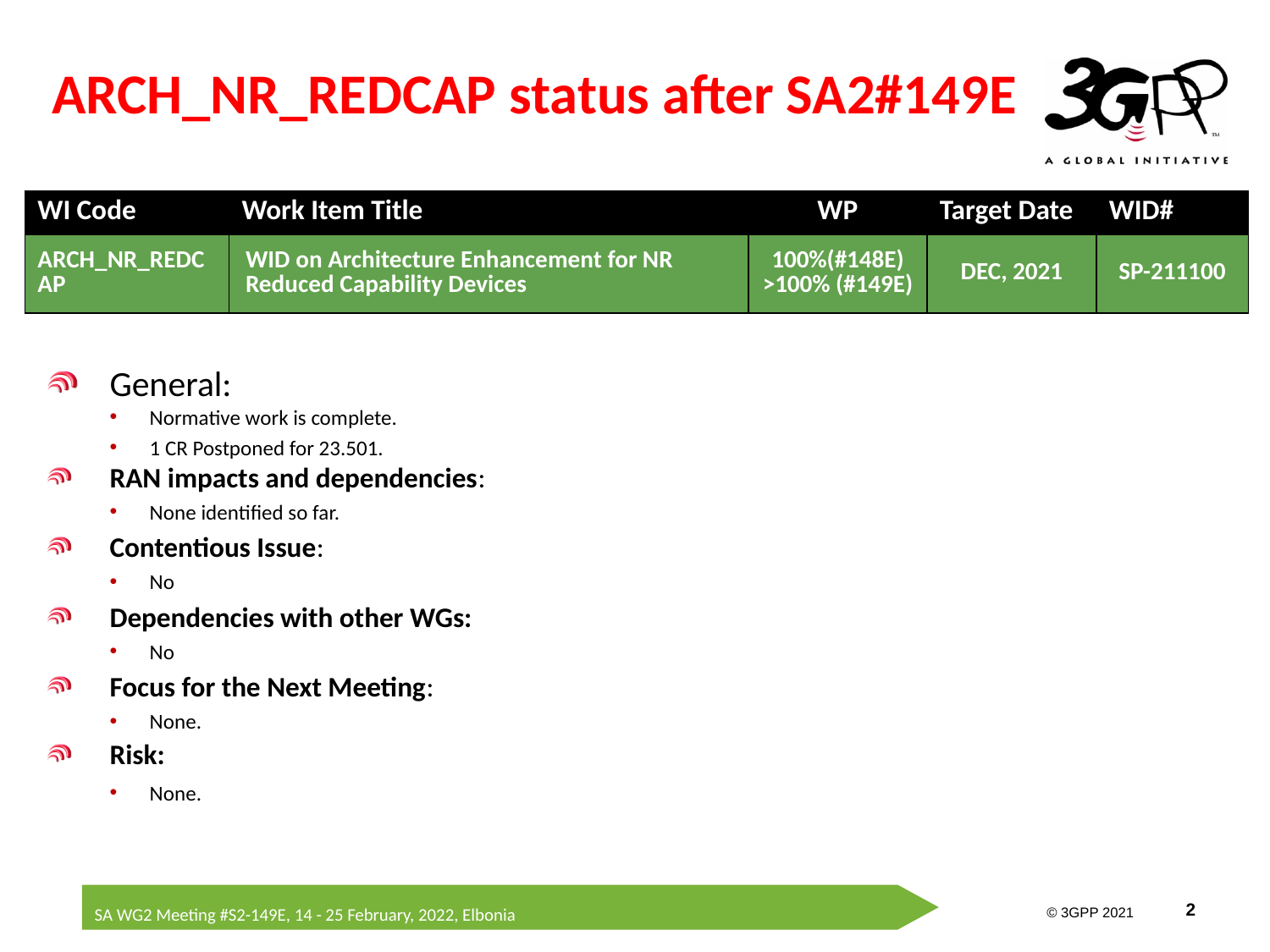

# ARCH_NR_REDCAP status after SA2#149E
| WI Code | Work Item Title | WP | Target Date | WID# |
| --- | --- | --- | --- | --- |
| ARCH\_NR\_REDCAP | WID on Architecture Enhancement for NR Reduced Capability Devices | 100%(#148E) >100% (#149E) | DEC, 2021 | SP-211100 |
General:
Normative work is complete.
1 CR Postponed for 23.501.
RAN impacts and dependencies:
None identified so far.
Contentious Issue:
No
Dependencies with other WGs:
No
Focus for the Next Meeting:
None.
Risk:
None.